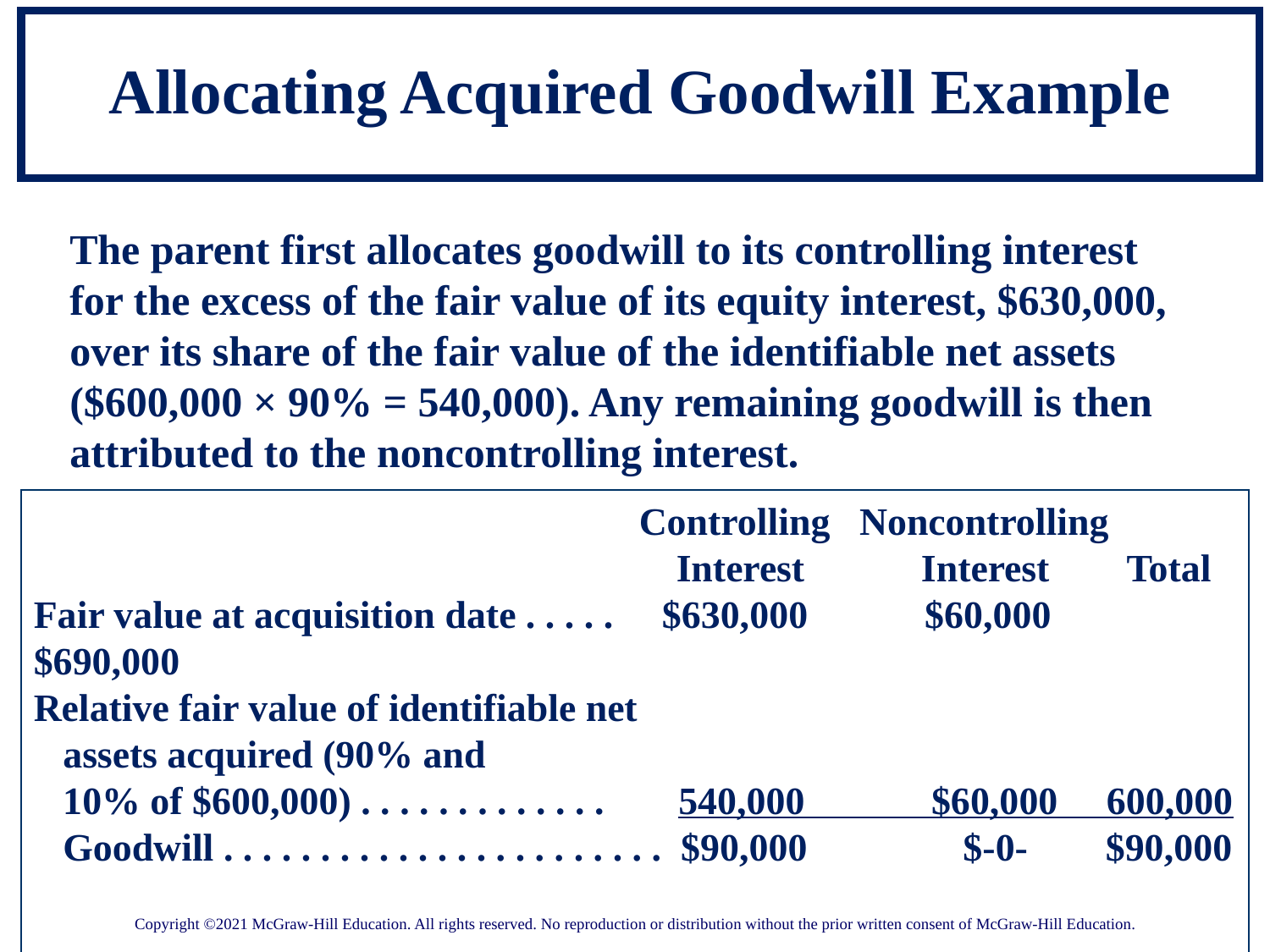

# Allocating Acquired Goodwill Example
The parent first allocates goodwill to its controlling interest for the excess of the fair value of its equity interest, $630,000, over its share of the fair value of the identifiable net assets ($600,000 × 90% = 540,000). Any remaining goodwill is then attributed to the noncontrolling interest.
All of the acquisition goodwill is allocated to the controlling interest as follows:

				          Controlling   Noncontrolling
                                                                  Interest            Interest        Total
Fair value at acquisition date . . . . .     $630,000            $60,000    $690,000
Relative fair value of identifiable net
   assets acquired (90% and
   10% of $600,000) . . . . . . . . . . . . .	 540,000             $60,000     600,000
   Goodwill . . . . . . . . . . . . . . . . . . . . . . .  $90,000                $-0-        $90,000
Copyright ©2021 McGraw-Hill Education. All rights reserved. No reproduction or distribution without the prior written consent of McGraw-Hill Education.
4-10